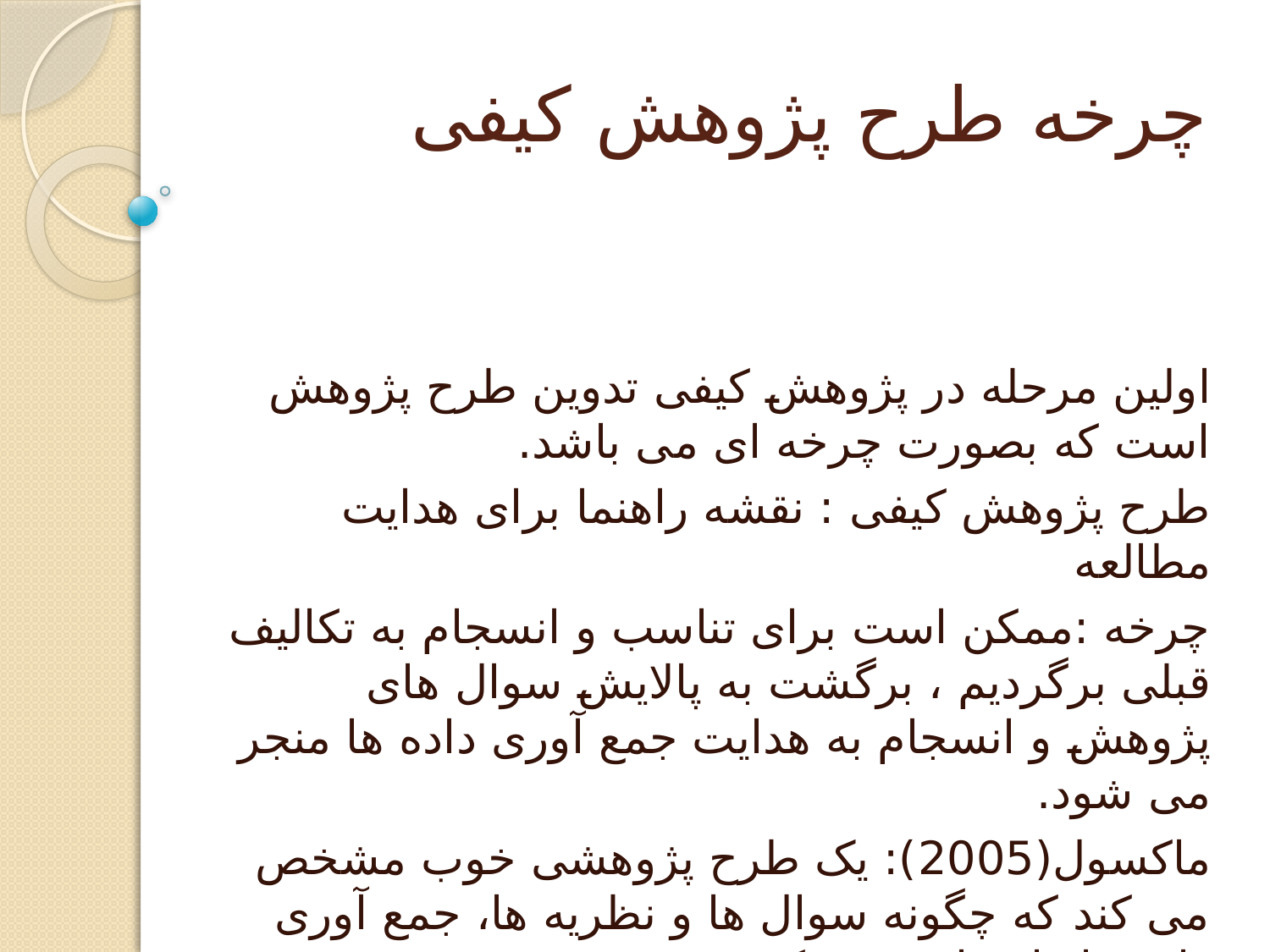

# چرخه طرح پژوهش کیفی
اولین مرحله در پژوهش کیفی تدوین طرح پژوهش است که بصورت چرخه ای می باشد.
طرح پژوهش کیفی : نقشه راهنما برای هدایت مطالعه
چرخه :ممکن است برای تناسب و انسجام به تکالیف قبلی برگردیم ، برگشت به پالایش سوال های پژوهش و انسجام به هدایت جمع آوری داده ها منجر می شود.
ماکسول(2005): یک طرح پژوهشی خوب مشخص می کند که چگونه سوال ها و نظریه ها، جمع آوری داده ها را هدایت می کند.